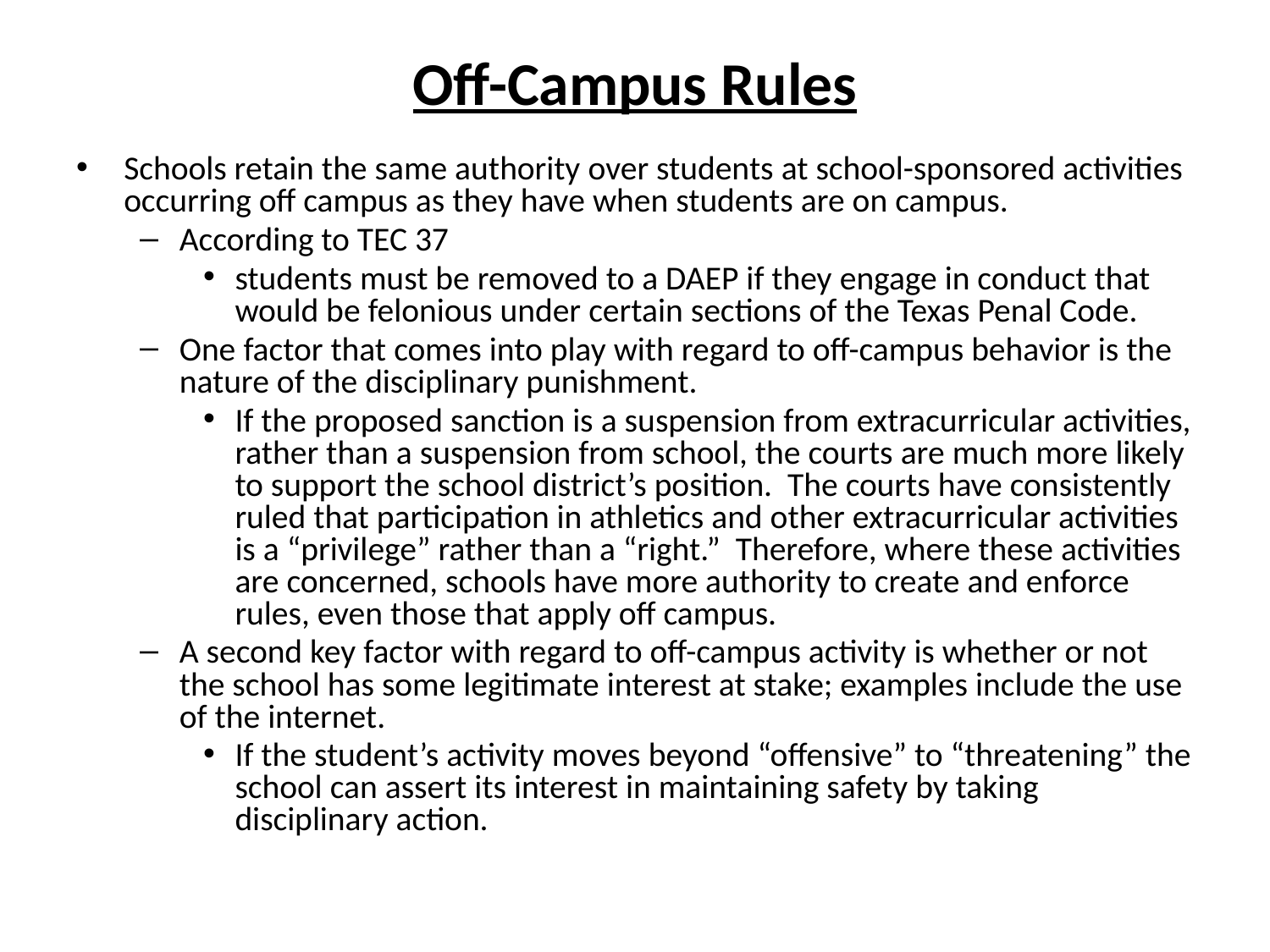

# Off-Campus Rules
Schools retain the same authority over students at school-sponsored activities occurring off campus as they have when students are on campus.
According to TEC 37
students must be removed to a DAEP if they engage in conduct that would be felonious under certain sections of the Texas Penal Code.
One factor that comes into play with regard to off-campus behavior is the nature of the disciplinary punishment.
If the proposed sanction is a suspension from extracurricular activities, rather than a suspension from school, the courts are much more likely to support the school district’s position.  The courts have consistently ruled that participation in athletics and other extracurricular activities is a “privilege” rather than a “right.”  Therefore, where these activities are concerned, schools have more authority to create and enforce rules, even those that apply off campus.
A second key factor with regard to off-campus activity is whether or not the school has some legitimate interest at stake; examples include the use of the internet.
If the student’s activity moves beyond “offensive” to “threatening” the school can assert its interest in maintaining safety by taking disciplinary action.